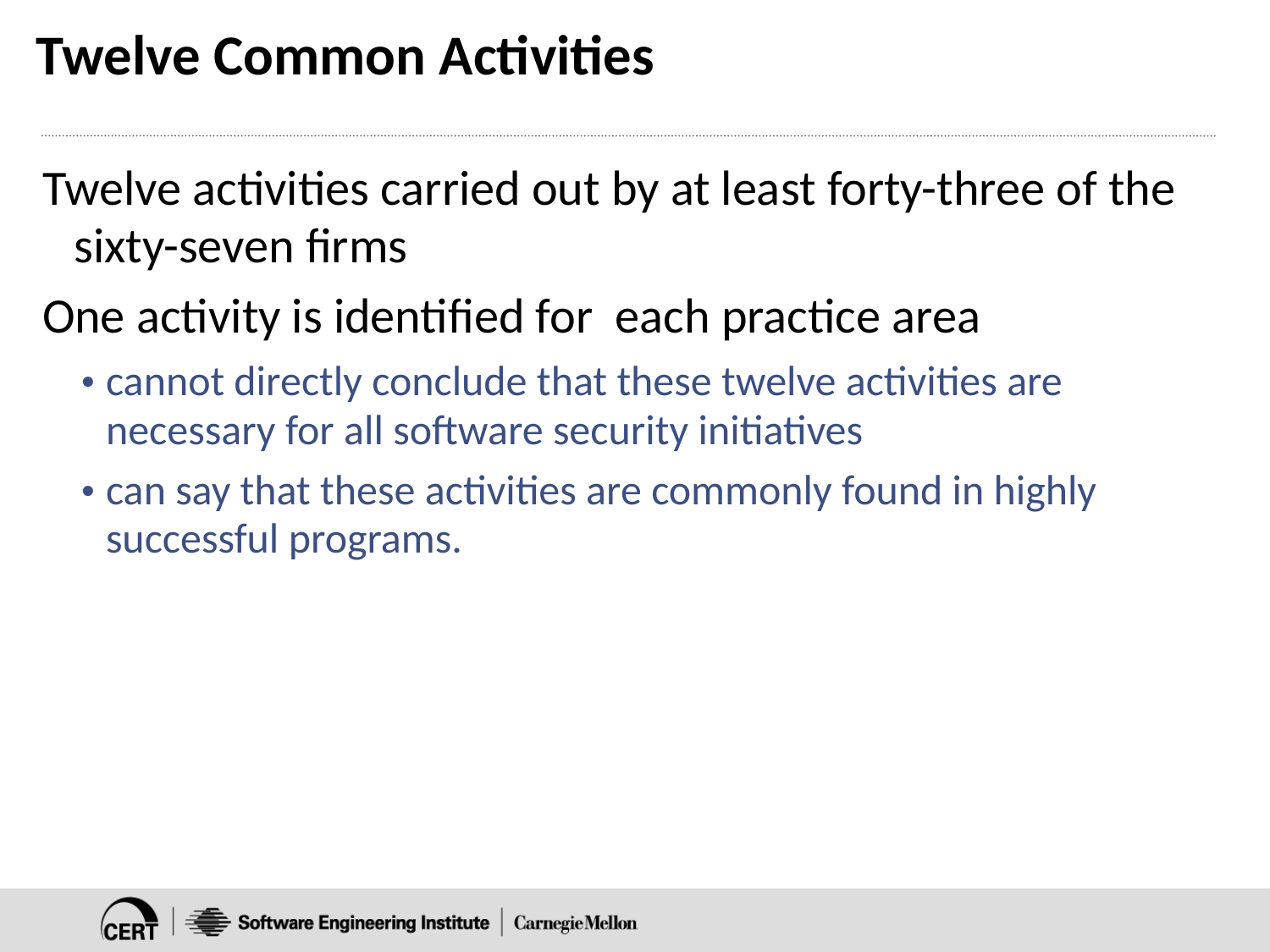

# Twelve Common Activities
Twelve activities carried out by at least forty-three of the sixty-seven firms
One activity is identified for  each practice area
cannot directly conclude that these twelve activities are necessary for all software security initiatives
can say that these activities are commonly found in highly successful programs.